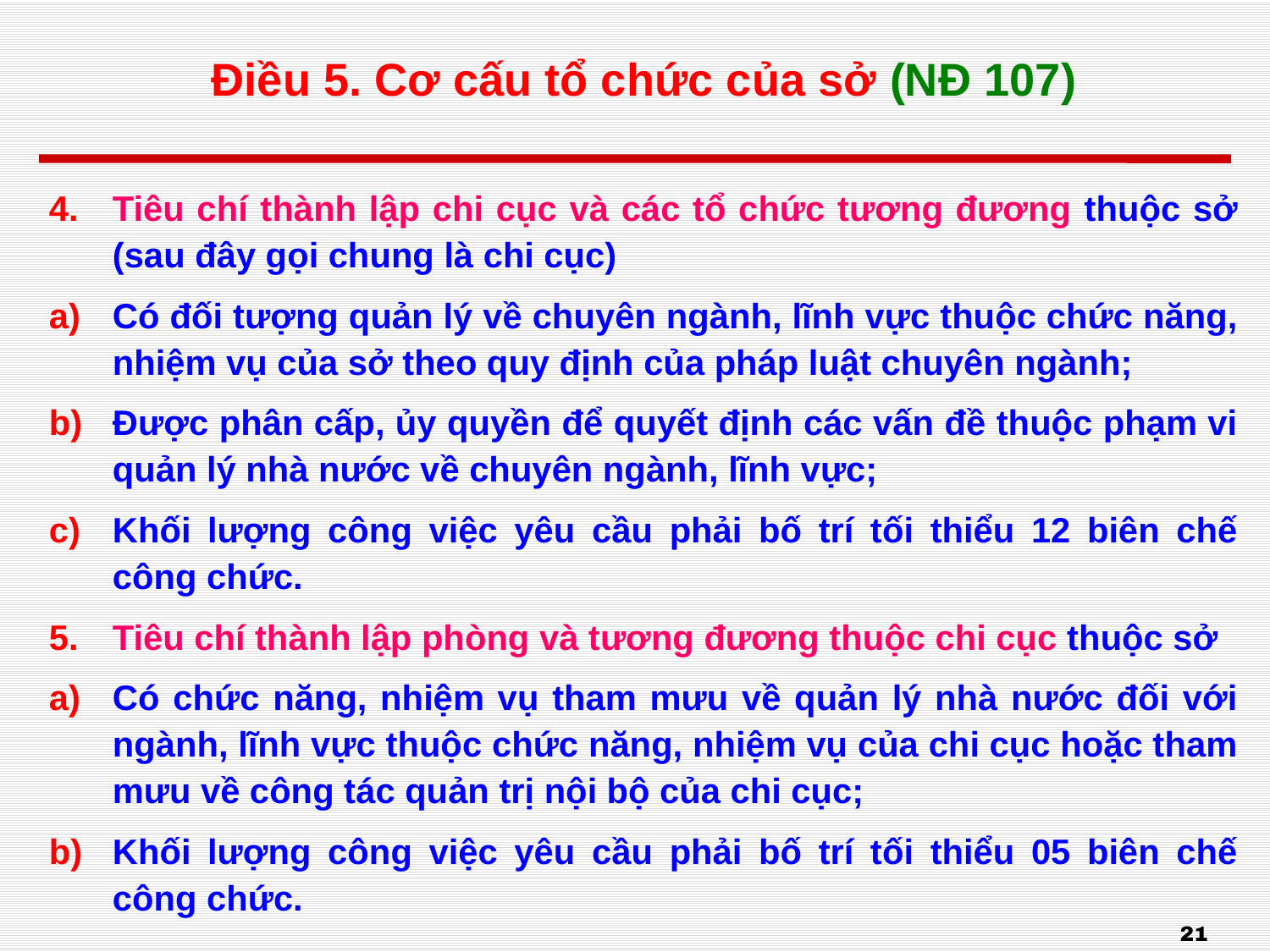

# Điều 5. Cơ cấu tổ chức của sở (NĐ 107)
Tiêu chí thành lập chi cục và các tổ chức tương đương thuộc sở (sau đây gọi chung là chi cục)
Có đối tượng quản lý về chuyên ngành, lĩnh vực thuộc chức năng, nhiệm vụ của sở theo quy định của pháp luật chuyên ngành;
Được phân cấp, ủy quyền để quyết định các vấn đề thuộc phạm vi quản lý nhà nước về chuyên ngành, lĩnh vực;
Khối lượng công việc yêu cầu phải bố trí tối thiểu 12 biên chế công chức.
Tiêu chí thành lập phòng và tương đương thuộc chi cục thuộc sở
Có chức năng, nhiệm vụ tham mưu về quản lý nhà nước đối với ngành, lĩnh vực thuộc chức năng, nhiệm vụ của chi cục hoặc tham mưu về công tác quản trị nội bộ của chi cục;
Khối lượng công việc yêu cầu phải bố trí tối thiểu 05 biên chế công chức.